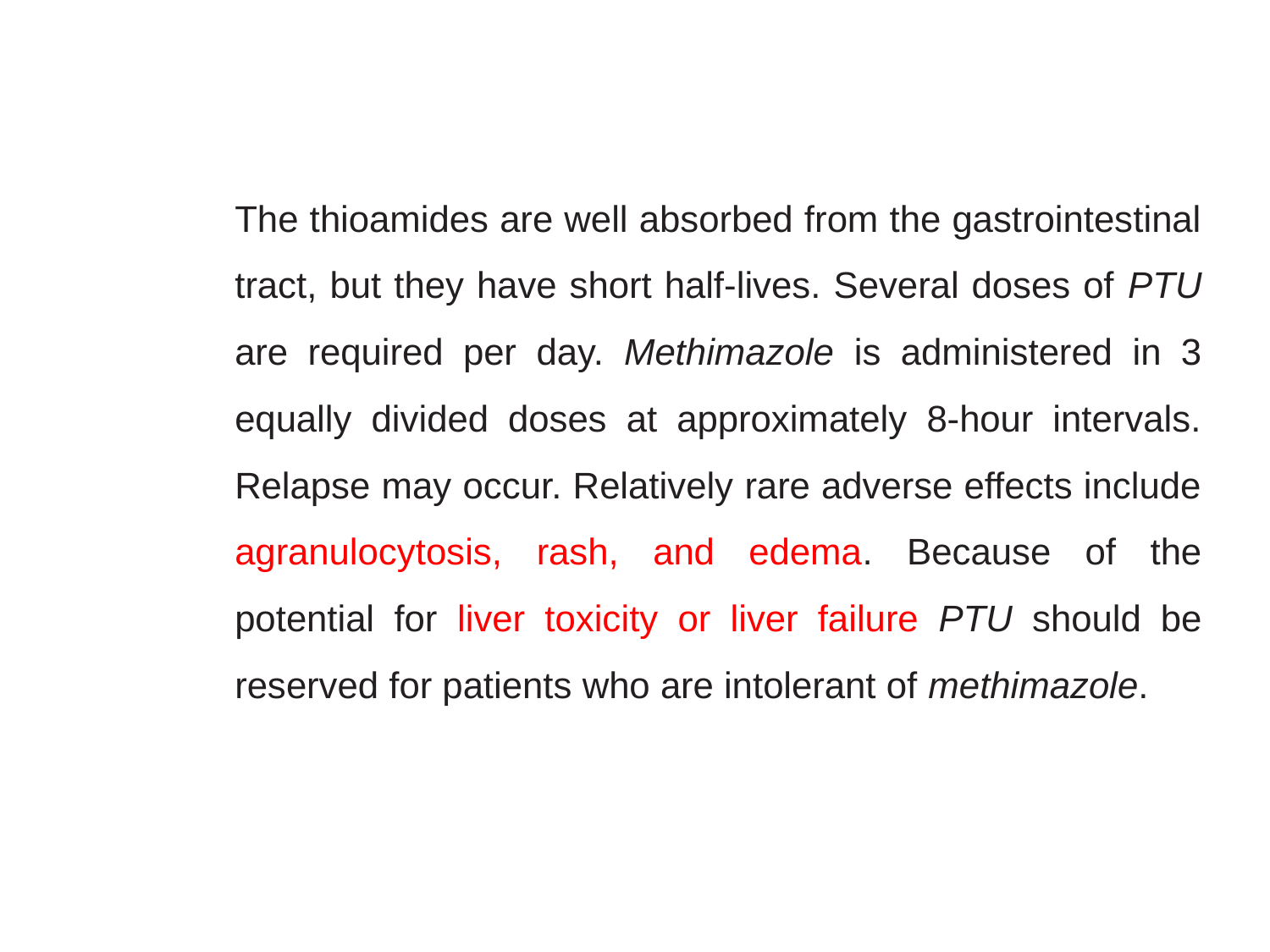

The thioamides are well absorbed from the gastrointestinal tract, but they have short half-lives. Several doses of PTU are required per day. Methimazole is administered in 3 equally divided doses at approximately 8-hour intervals. Relapse may occur. Relatively rare adverse effects include agranulocytosis, rash, and edema. Because of the potential for liver toxicity or liver failure PTU should be reserved for patients who are intolerant of methimazole.